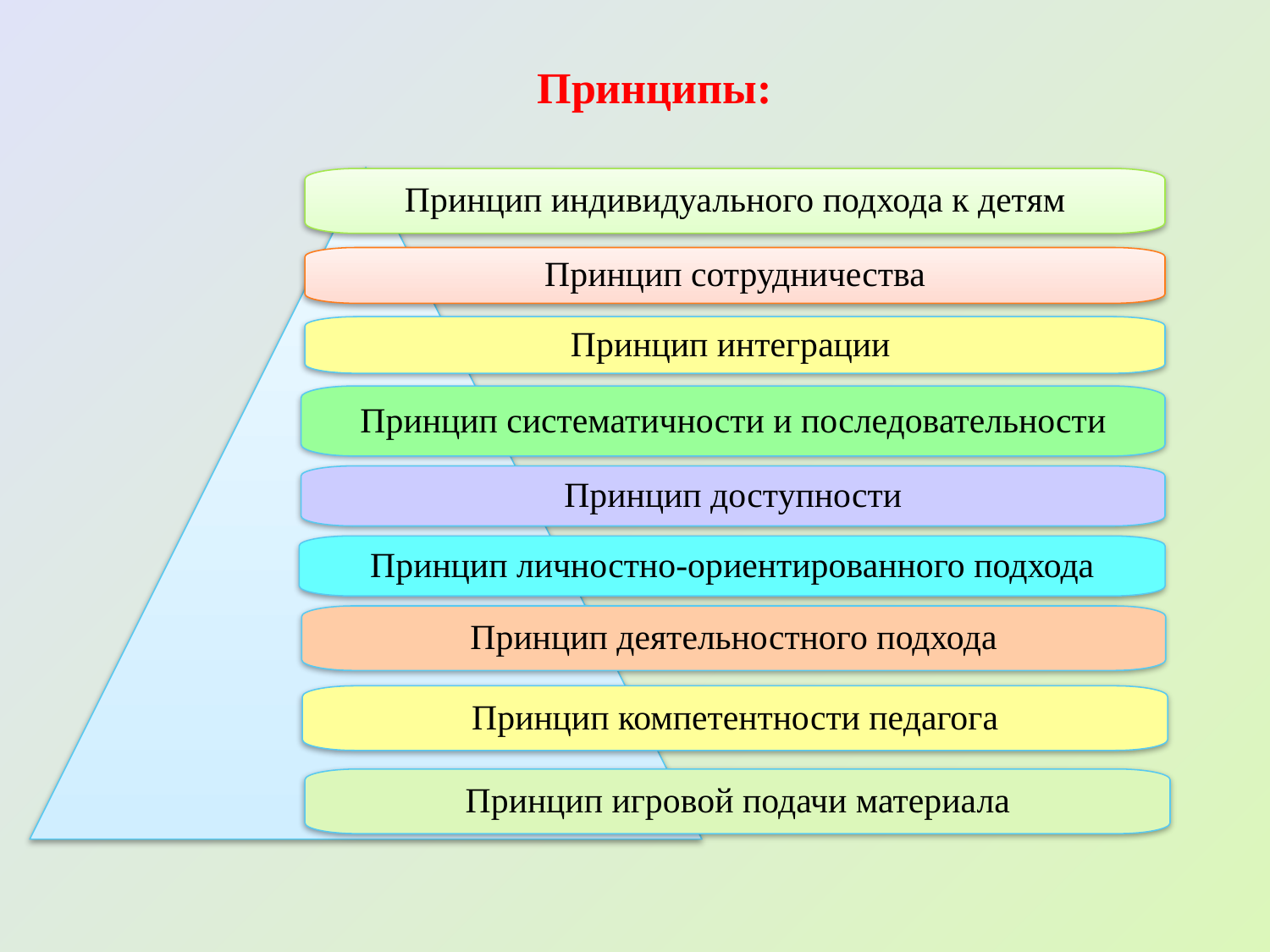

# Принципы:

Принцип индивидуального подхода к детям
Принцип сотрудничества
Принцип интеграции
Принцип личностно-ориентированного подхода
Принцип систематичности и последовательности
Принцип доступности
Принцип деятельностного подхода
Принцип компетентности педагога
Принцип игровой подачи материала